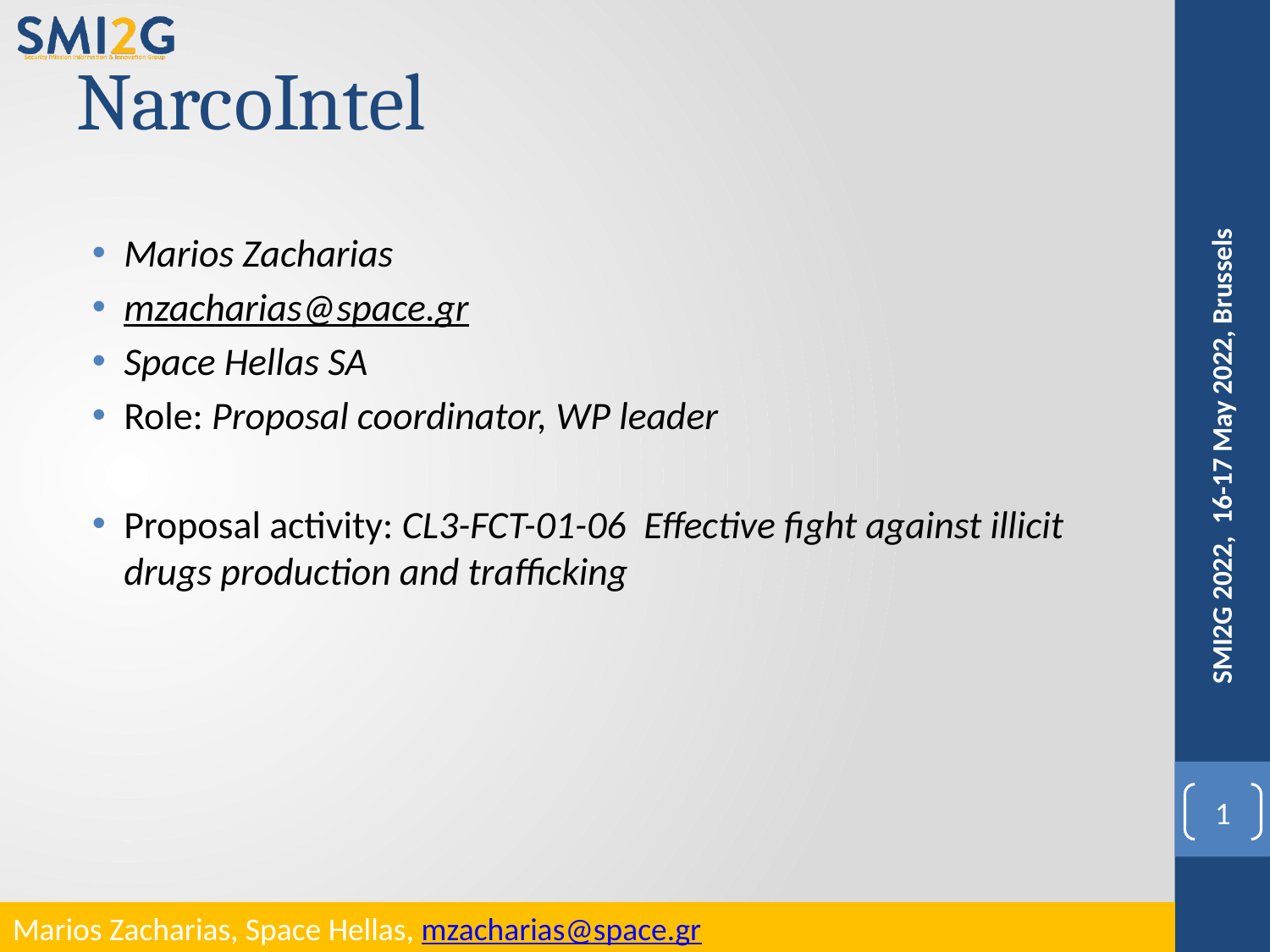

# NarcoIntel
Marios Zacharias
mzacharias@space.gr
Space Hellas SA
Role: Proposal coordinator, WP leader

Proposal activity: CL3-FCT-01-06  Effective fight against illicit drugs production and trafficking

SMI2G 2022,  16-17 May 2022, Brussels
1
Marios Zacharias, Space Hellas, mzacharias@space.gr